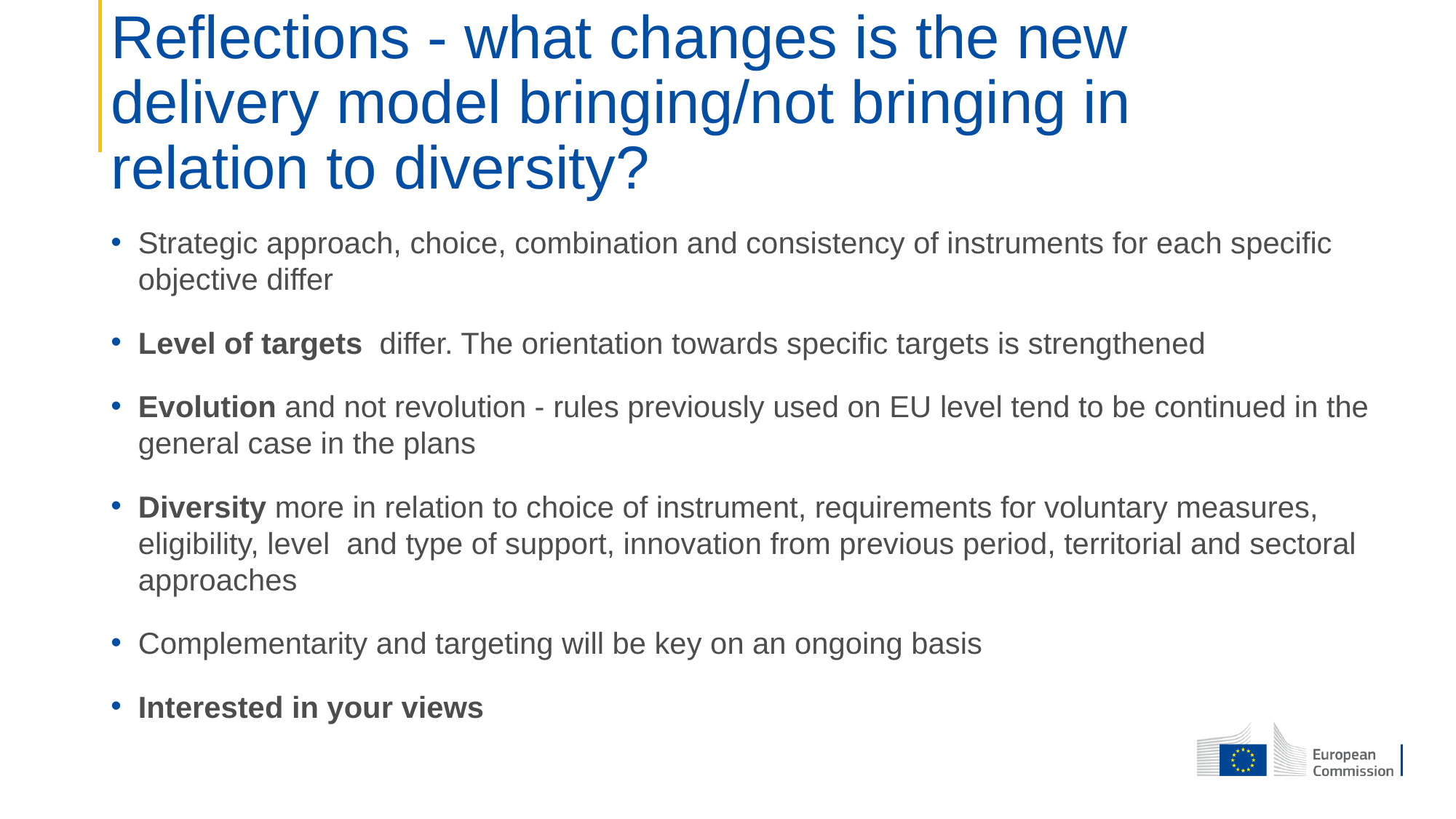

# Reflections - what changes is the new delivery model bringing/not bringing in relation to diversity?
Strategic approach, choice, combination and consistency of instruments for each specific objective differ
Level of targets  differ. The orientation towards specific targets is strengthened
Evolution and not revolution - rules previously used on EU level tend to be continued in the general case in the plans
Diversity more in relation to choice of instrument, requirements for voluntary measures, eligibility, level  and type of support, innovation from previous period, territorial and sectoral approaches
Complementarity and targeting will be key on an ongoing basis
Interested in your views